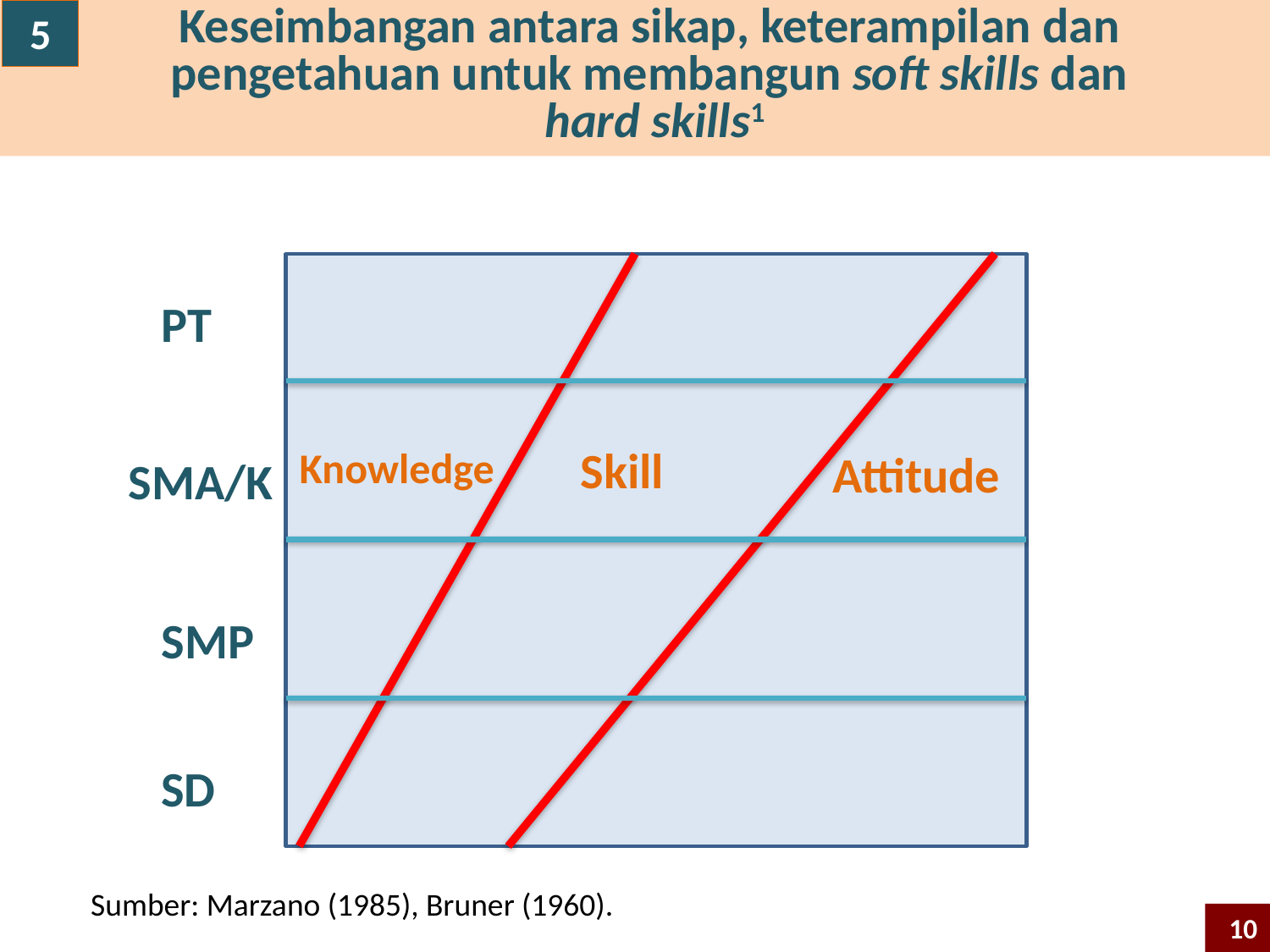

5
# Keseimbangan antara sikap, keterampilan dan pengetahuan untuk membangun soft skills dan hard skills1

PT
Skill
Knowledge
Attitude
SMA/K
SMP
SD
Sumber: Marzano (1985), Bruner (1960).
10